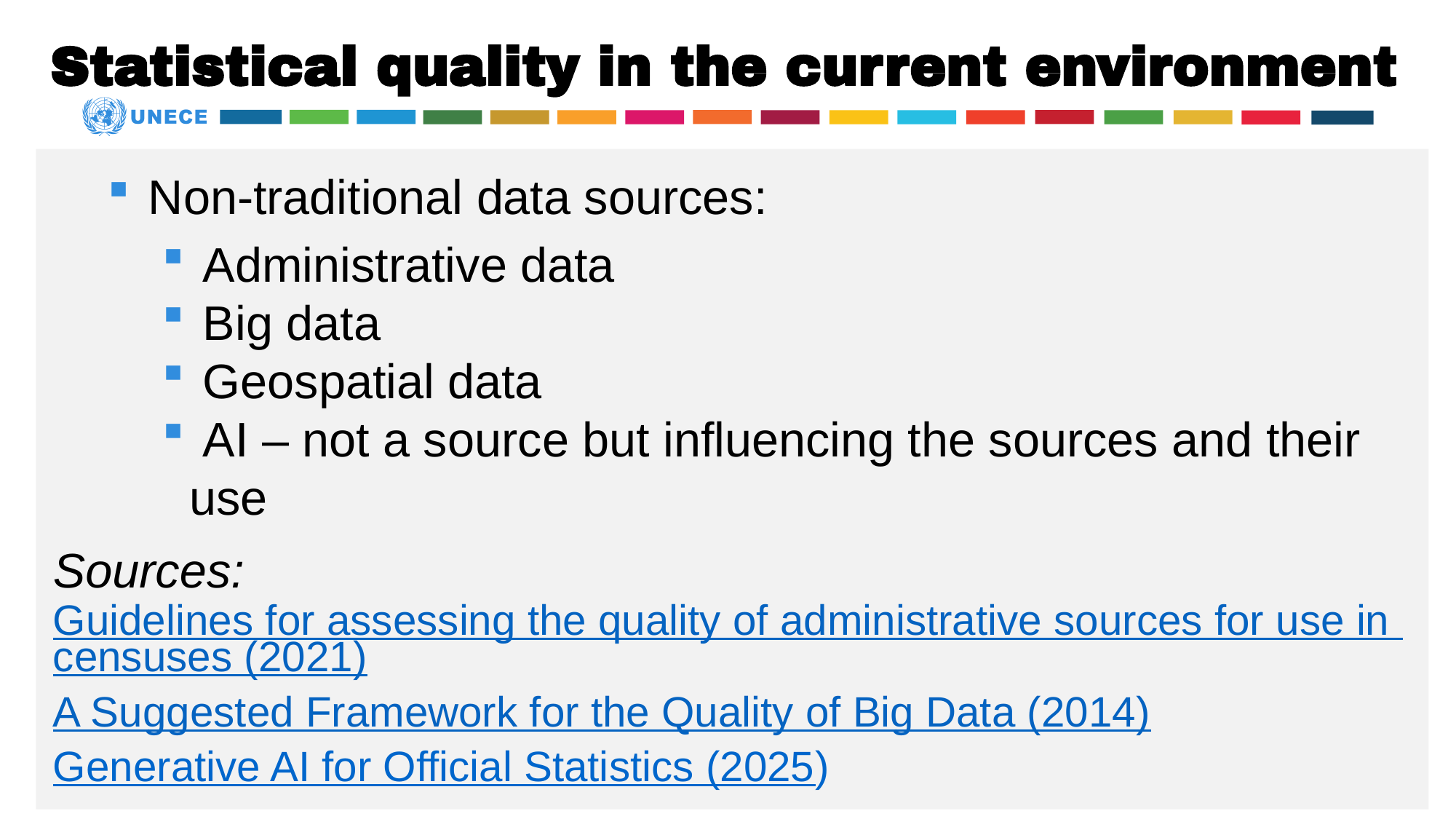

# Statistical quality in the current environment
 Non-traditional data sources:
 Administrative data
 Big data
 Geospatial data
 AI – not a source but influencing the sources and their use

Sources:
Guidelines for assessing the quality of administrative sources for use in censuses (2021)
A Suggested Framework for the Quality of Big Data (2014)
Generative AI for Official Statistics (2025)